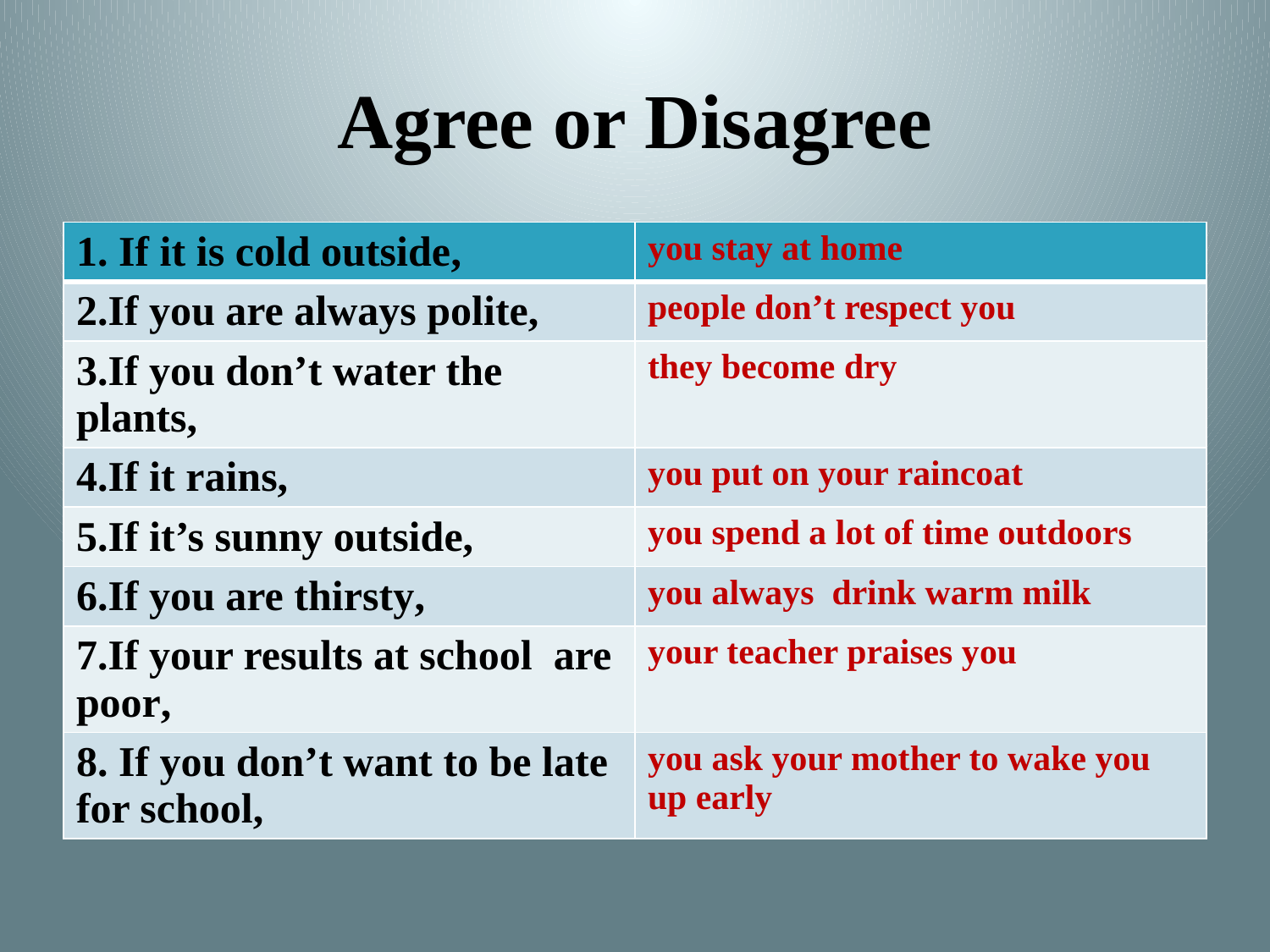

# Agree or Disagree
| 1. If it is cold outside, | you stay at home |
| --- | --- |
| 2.If you are always polite, | people don’t respect you |
| 3.If you don’t water the plants, | they become dry |
| 4.If it rains, | you put on your raincoat |
| 5.If it’s sunny outside, | you spend a lot of time outdoors |
| 6.If you are thirsty, | you always drink warm milk |
| 7.If your results at school are poor, | your teacher praises you |
| 8. If you don’t want to be late for school, | you ask your mother to wake you up early |